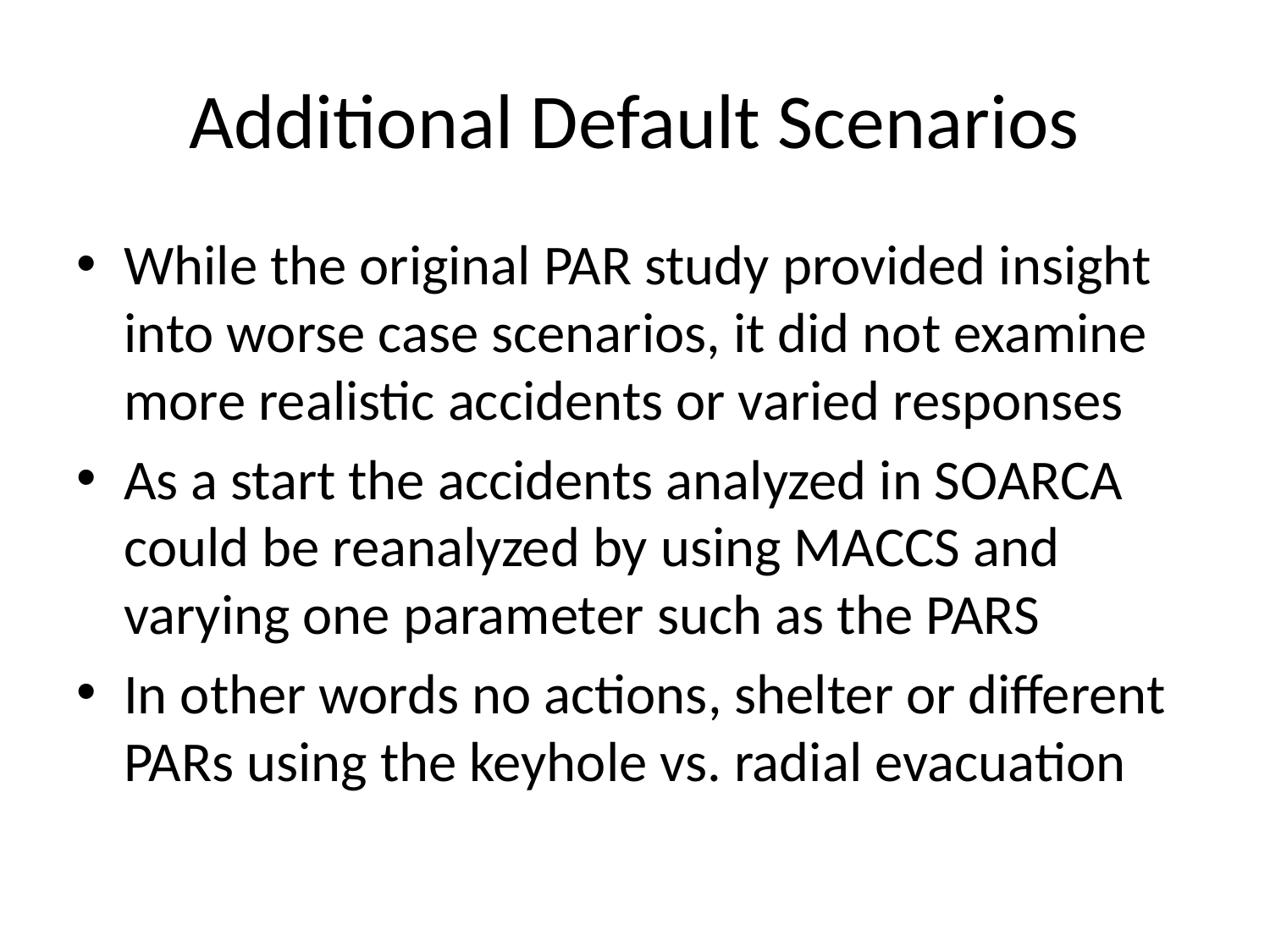

# Additional Default Scenarios
While the original PAR study provided insight into worse case scenarios, it did not examine more realistic accidents or varied responses
As a start the accidents analyzed in SOARCA could be reanalyzed by using MACCS and varying one parameter such as the PARS
In other words no actions, shelter or different PARs using the keyhole vs. radial evacuation